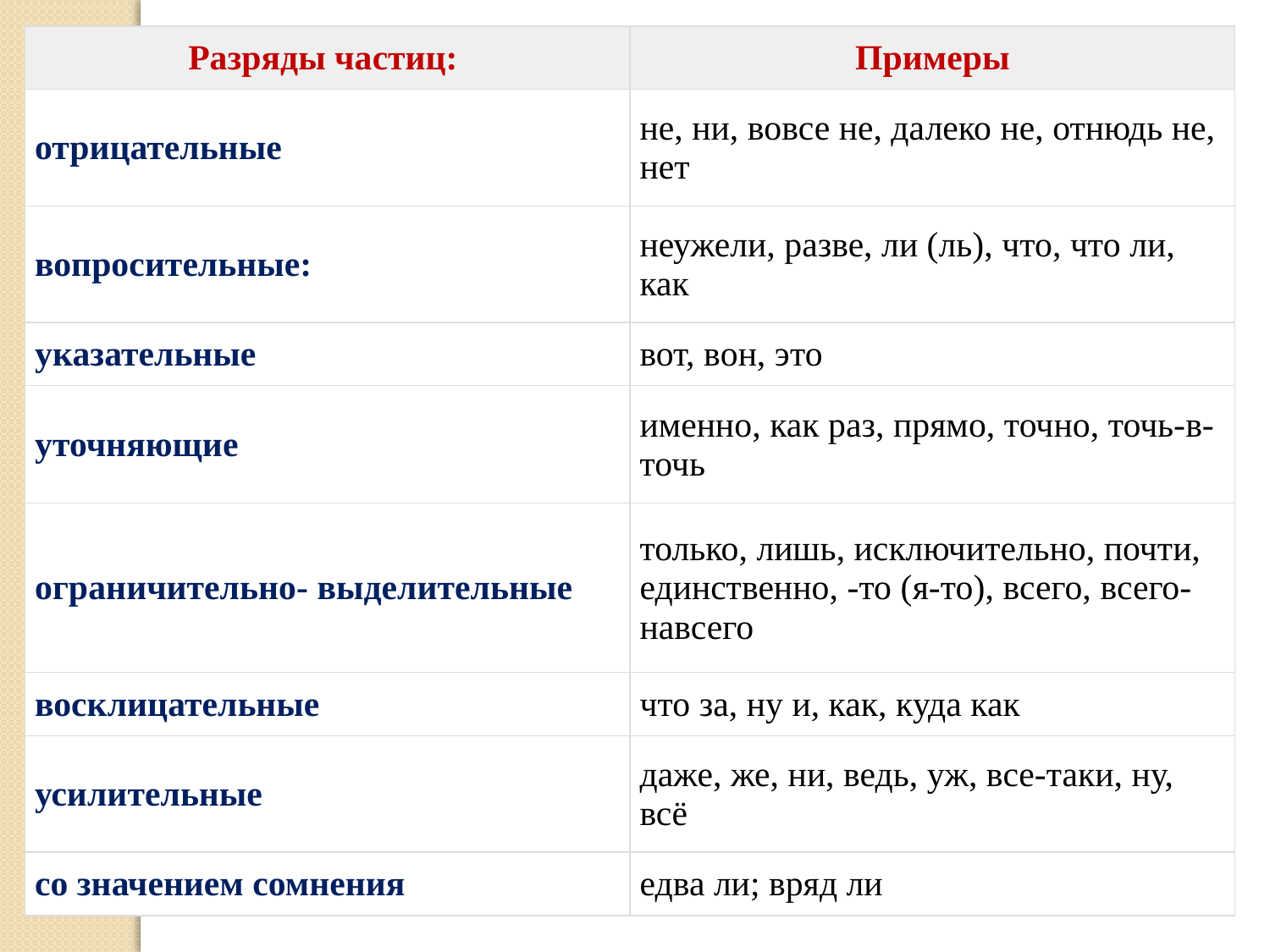

| Разряды частиц: | Примеры |
| --- | --- |
| отрицательные | не, ни, вовсе не, далеко не, отнюдь не, нет |
| вопросительные: | неужели, разве, ли (ль), что, что ли, как |
| указательные | вот, вон, это |
| уточняющие | именно, как раз, прямо, точно, точь-в-точь |
| ограничительно- выделительные | только, лишь, исключительно, почти, единственно, -то (я-то), всего, всего-навсего |
| восклицательные | что за, ну и, как, куда как |
| усилительные | даже, же, ни, ведь, уж, все-таки, ну, всё |
| со значением сомнения | едва ли; вряд ли |